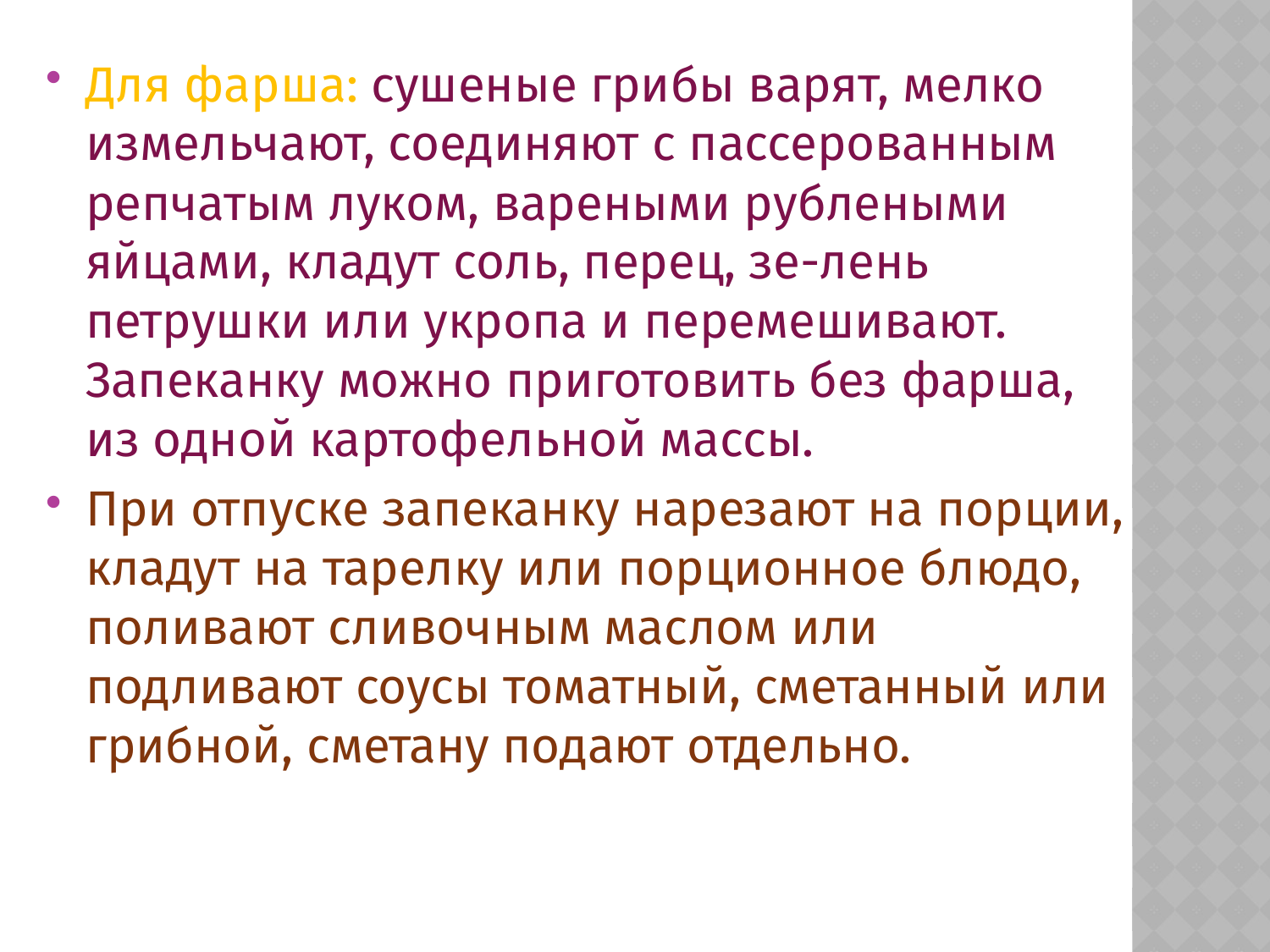

Для фарша: сушеные грибы варят, мелко измельчают, соединяют с пассерованным репчатым луком, вареными рублеными яйцами, кладут соль, перец, зе-лень петрушки или укропа и перемешивают. Запеканку можно приготовить без фарша, из одной картофельной массы.
При отпуске запеканку нарезают на порции, кладут на тарелку или порционное блюдо, поливают сливочным маслом или подливают соусы томатный, сметанный или грибной, сметану подают отдельно.